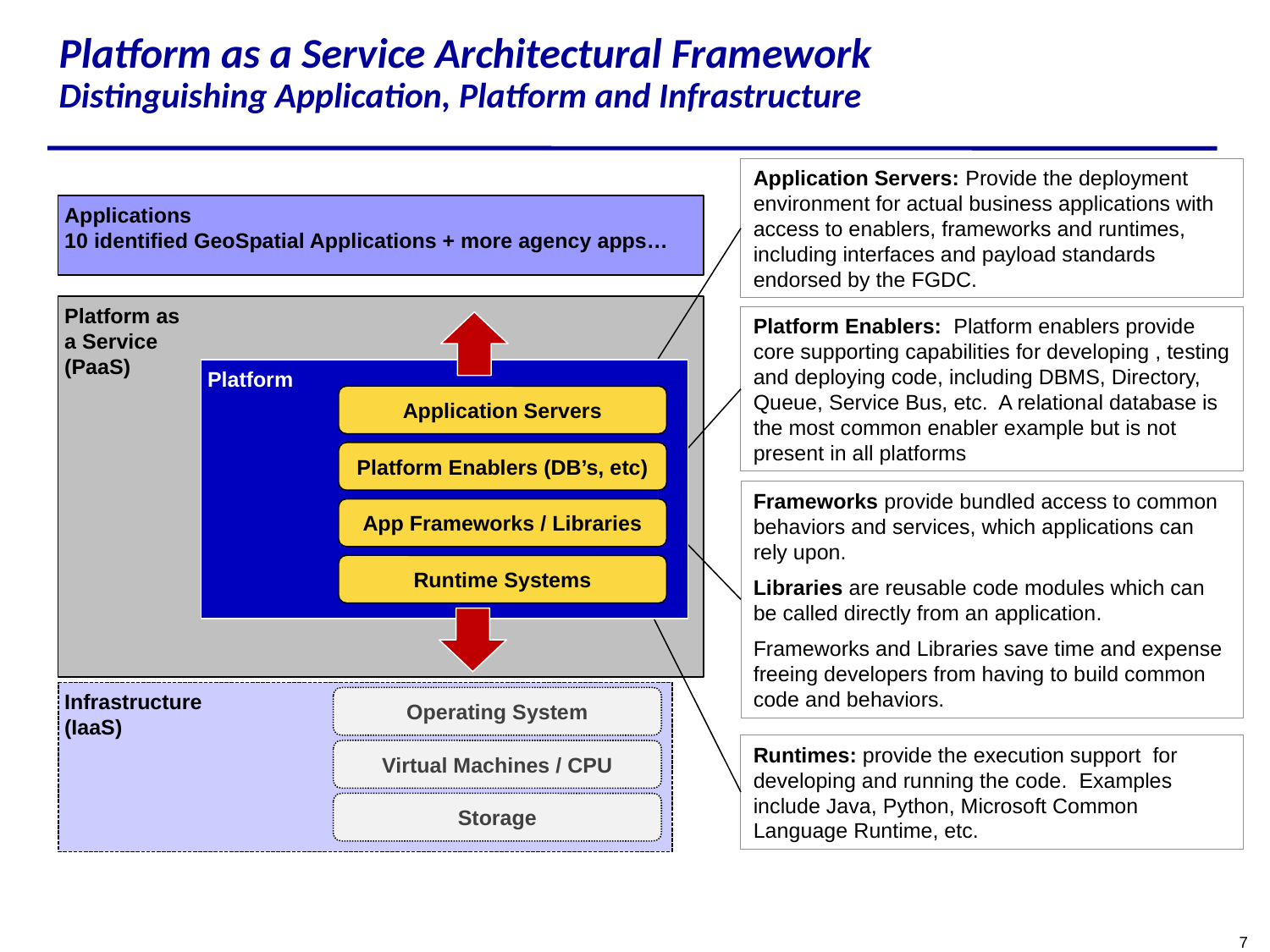

# Platform as a Service Architectural Framework Distinguishing Application, Platform and Infrastructure
Application Servers: Provide the deployment environment for actual business applications with access to enablers, frameworks and runtimes, including interfaces and payload standards endorsed by the FGDC.
Applications
10 identified GeoSpatial Applications + more agency apps…
Platform as
a Service
(PaaS)
Platform Enablers:  Platform enablers provide core supporting capabilities for developing , testing and deploying code, including DBMS, Directory, Queue, Service Bus, etc.  A relational database is the most common enabler example but is not present in all platforms

Platform
Application Servers
Platform Enablers (DB’s, etc)
App Frameworks / Libraries
Runtime Systems

Frameworks provide bundled access to common behaviors and services, which applications can rely upon.
Libraries are reusable code modules which can be called directly from an application.
Frameworks and Libraries save time and expense freeing developers from having to build common code and behaviors.
Infrastructure
(IaaS)
Operating System
Runtimes: provide the execution support  for developing and running the code.  Examples include Java, Python, Microsoft Common Language Runtime, etc.
Virtual Machines / CPU
Storage
DRAFT - GSA OCIO INTERNAL USE ONLY